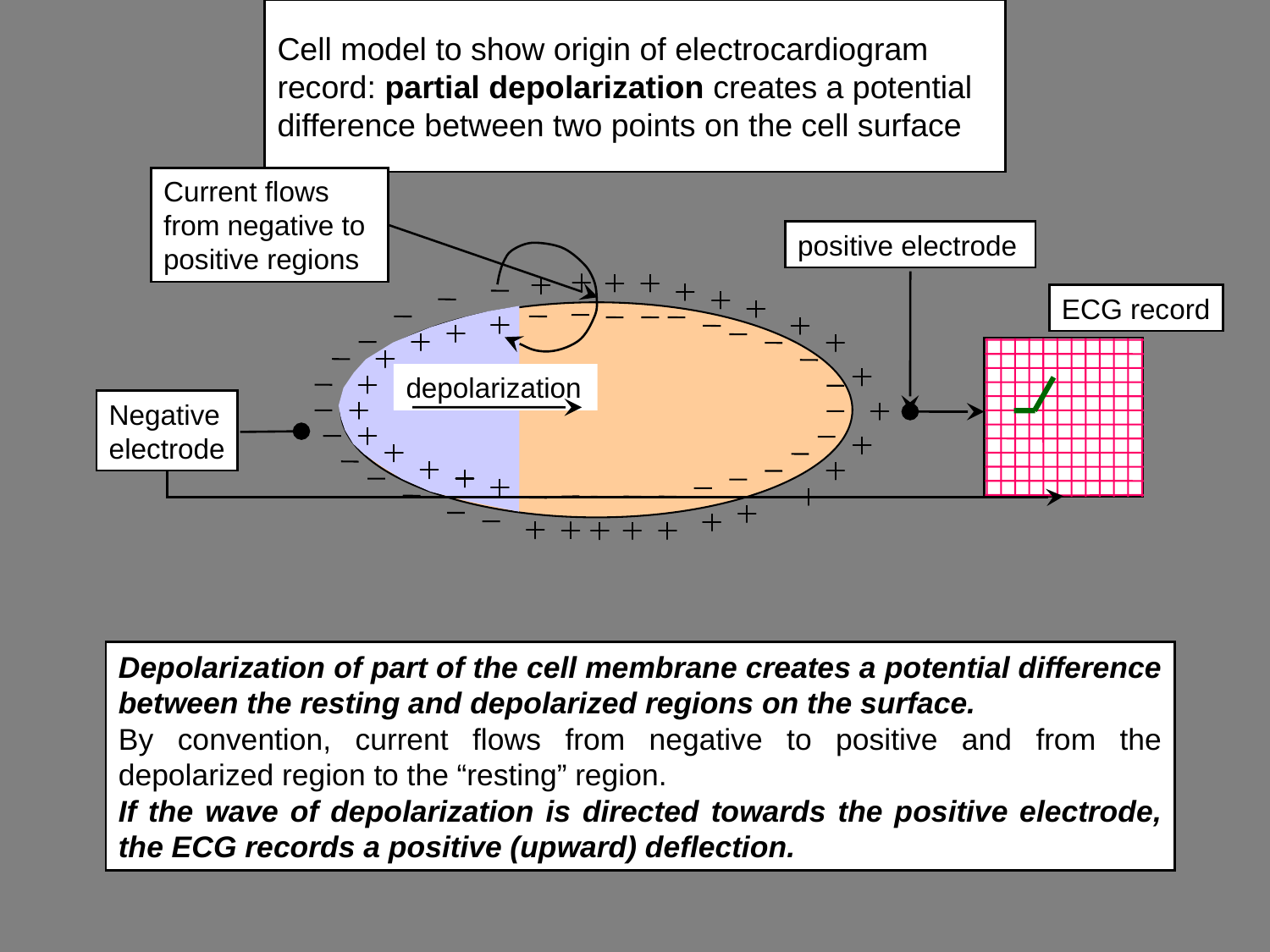

# Cell model to show origin of electrocardiogram record: partial depolarization creates a potential difference between two points on the cell surface
Current flows from negative to positive regions
positive electrode

ECG record

depolarization

Negative
electrode

Depolarization of part of the cell membrane creates a potential difference between the resting and depolarized regions on the surface.
By convention, current flows from negative to positive and from the depolarized region to the “resting” region.
If the wave of depolarization is directed towards the positive electrode, the ECG records a positive (upward) deflection.